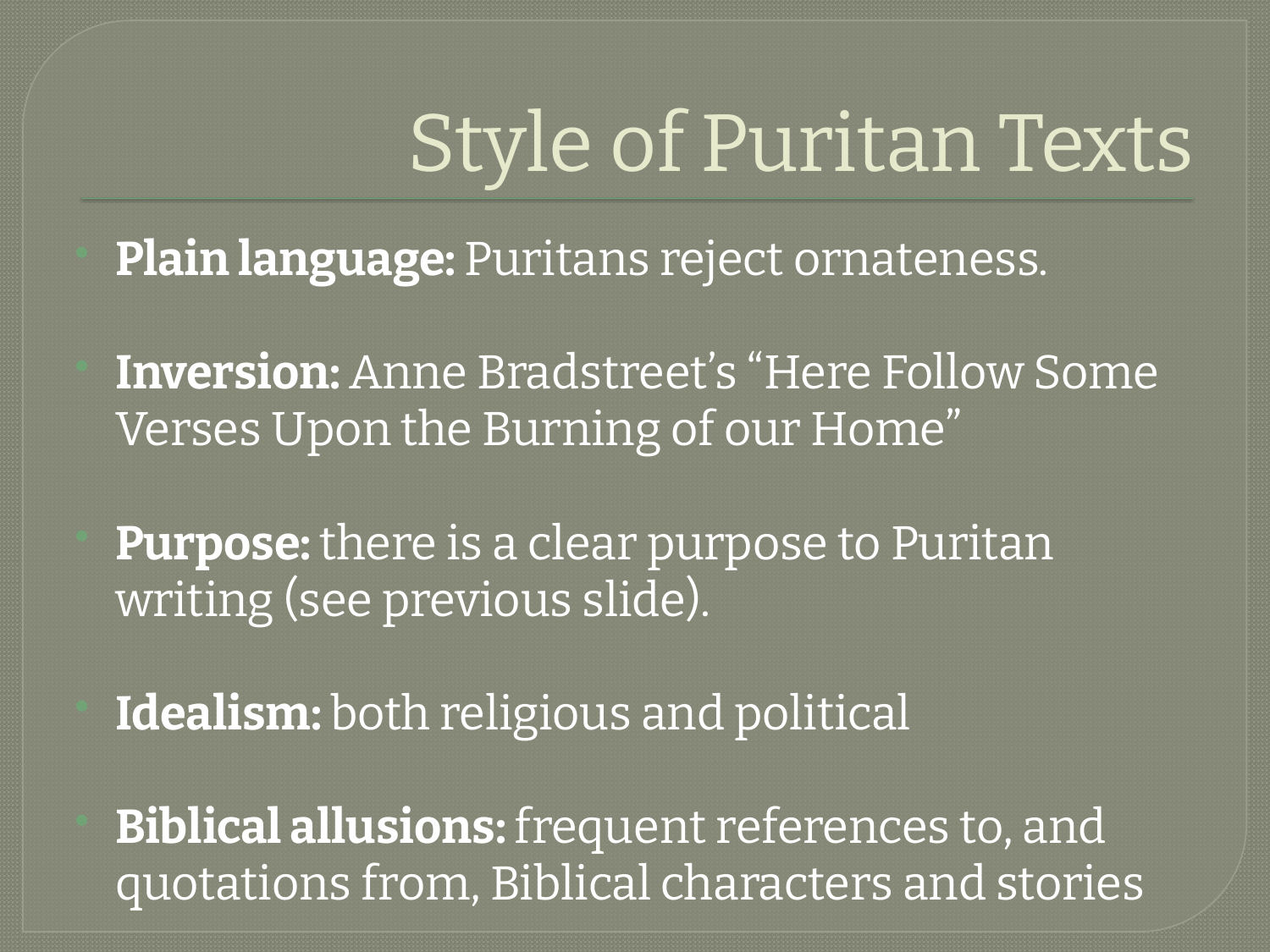

# Style of Puritan Texts
Plain language: Puritans reject ornateness.

Inversion: Anne Bradstreet’s “Here Follow Some Verses Upon the Burning of our Home”

Purpose: there is a clear purpose to Puritan writing (see previous slide).

Idealism: both religious and political

Biblical allusions: frequent references to, and quotations from, Biblical characters and stories